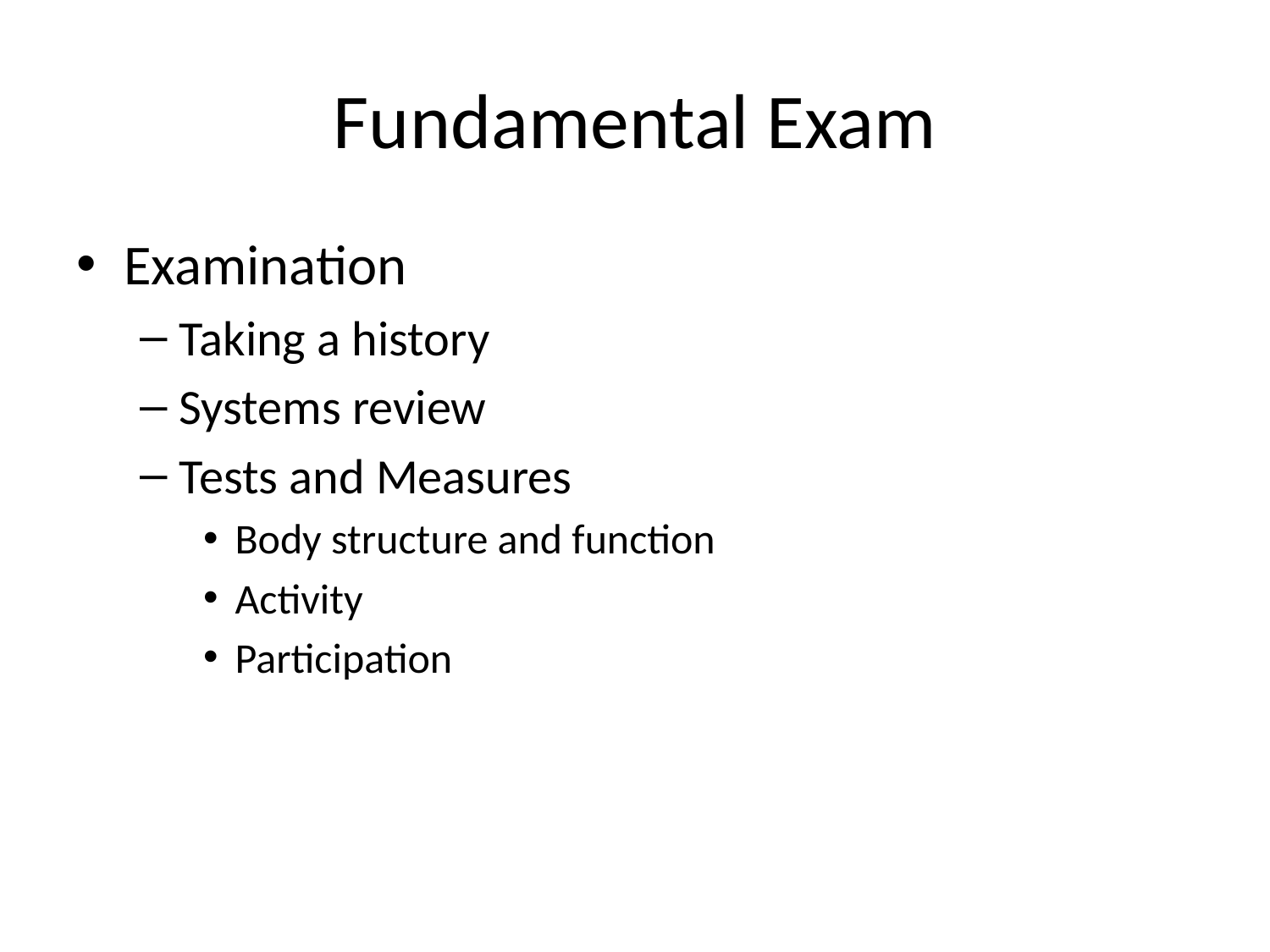

# Fundamental Exam
Examination
Taking a history
Systems review
Tests and Measures
Body structure and function
Activity
Participation